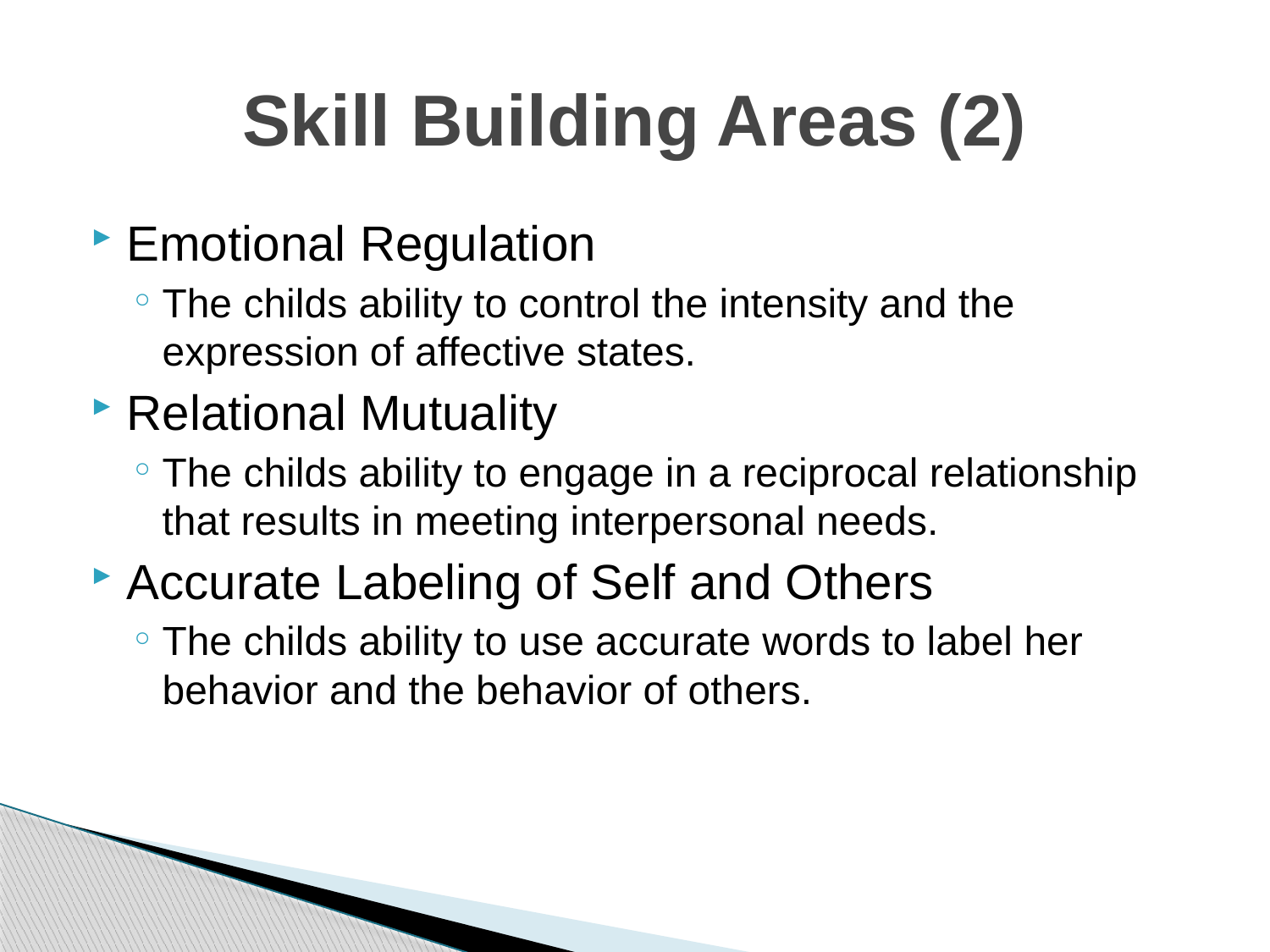

# Skill Building Areas (2)
Emotional Regulation
The childs ability to control the intensity and the expression of affective states.
Relational Mutuality
The childs ability to engage in a reciprocal relationship that results in meeting interpersonal needs.
Accurate Labeling of Self and Others
The childs ability to use accurate words to label her behavior and the behavior of others.